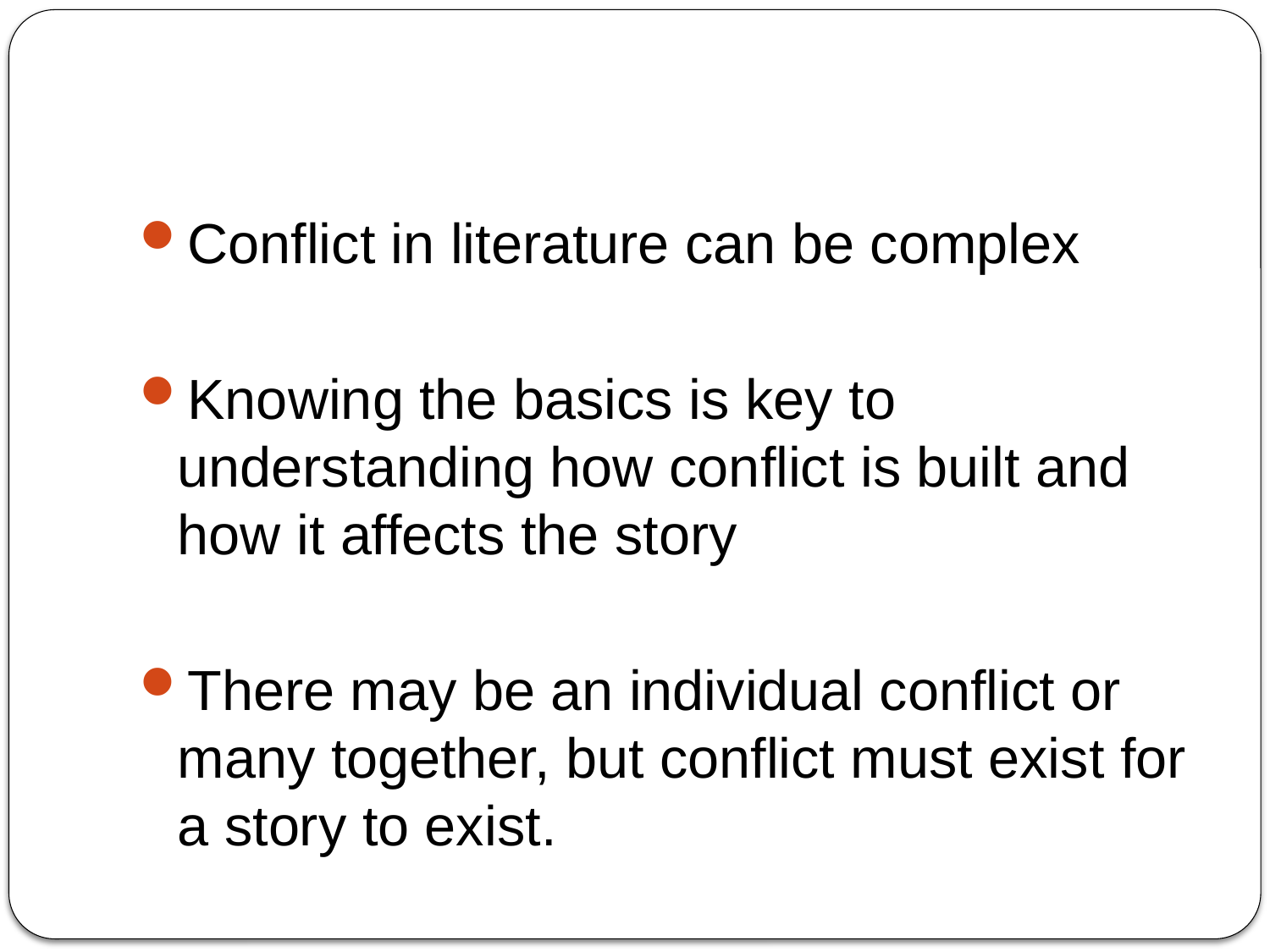

#
Conflict in literature can be complex

Knowing the basics is key to understanding how conflict is built and how it affects the story

There may be an individual conflict or many together, but conflict must exist for a story to exist.